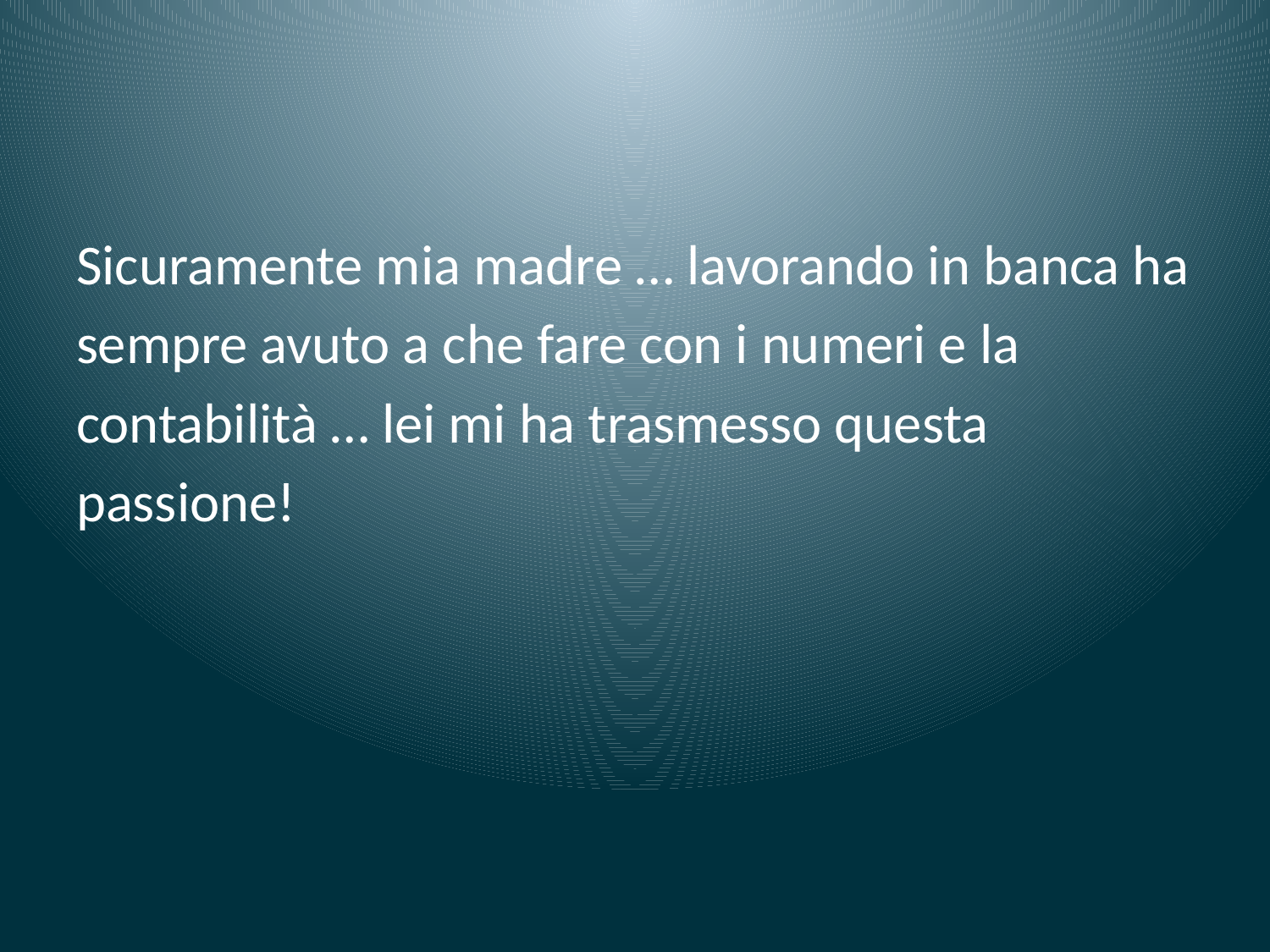

#
Sicuramente mia madre … lavorando in banca ha
sempre avuto a che fare con i numeri e la
contabilità … lei mi ha trasmesso questa
passione!